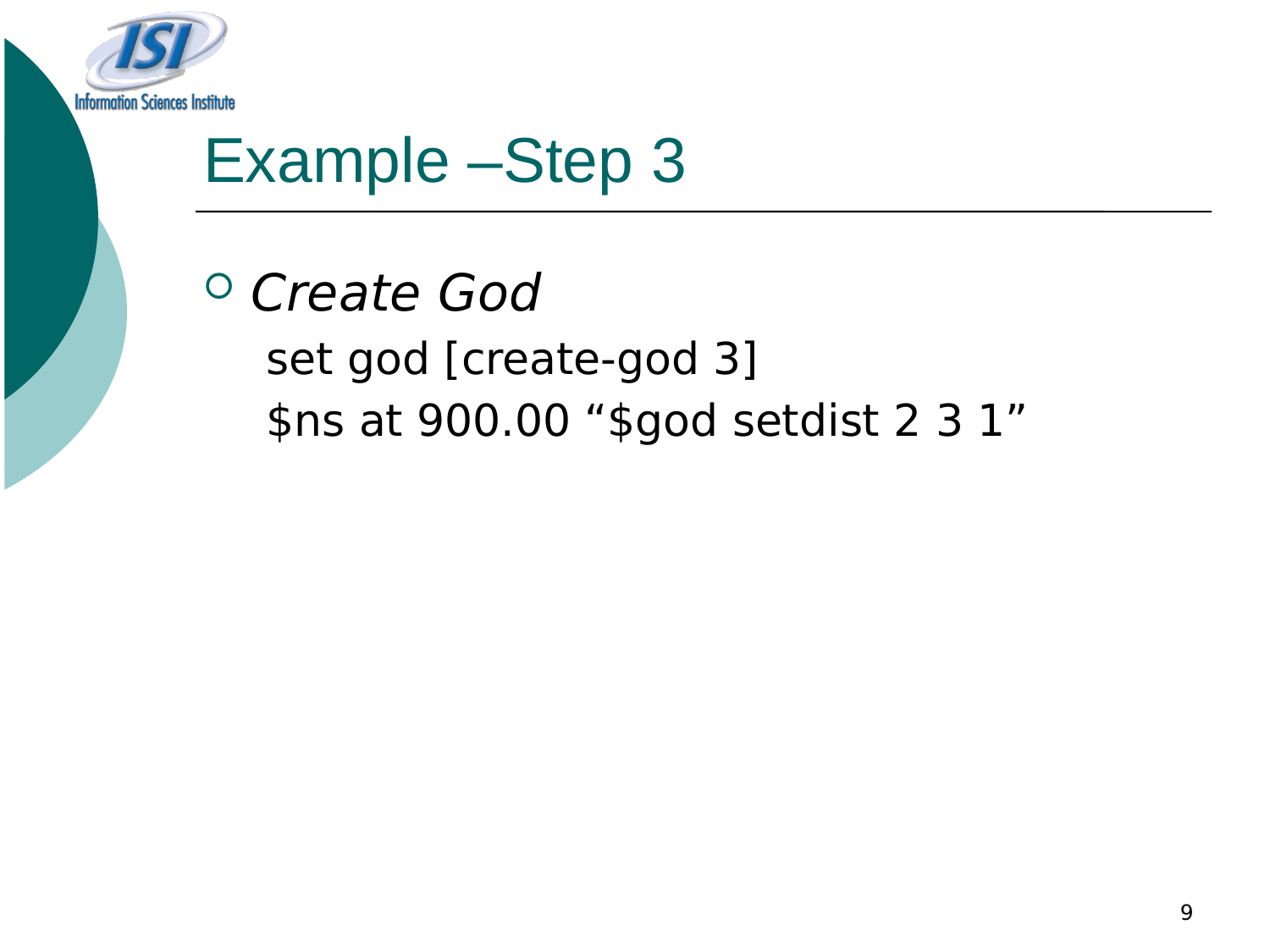

# Example –Step 3
Create God
set god [create-god 3]
$ns at 900.00 “$god setdist 2 3 1”
9